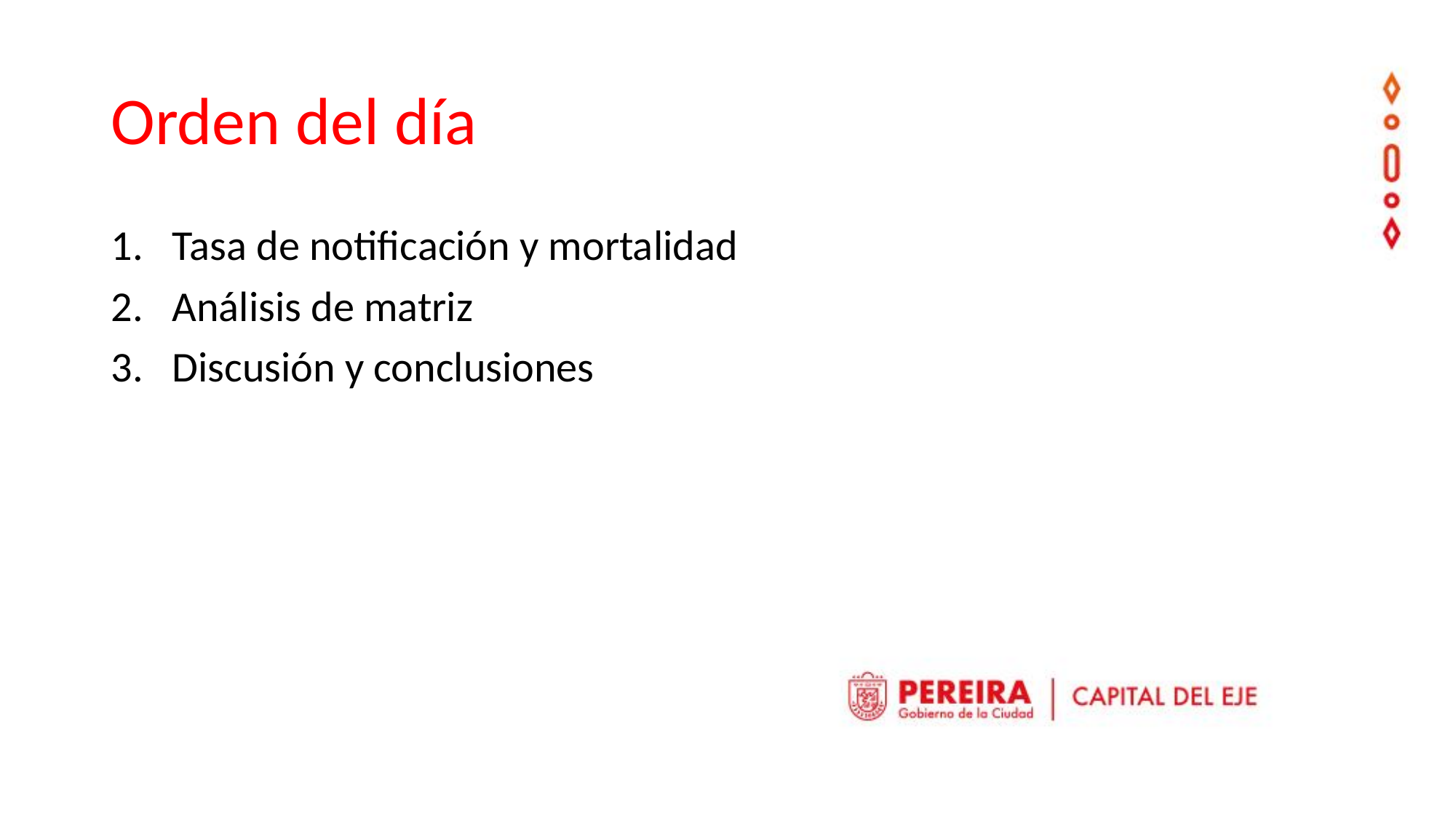

# Orden del día
Tasa de notificación y mortalidad
Análisis de matriz
Discusión y conclusiones